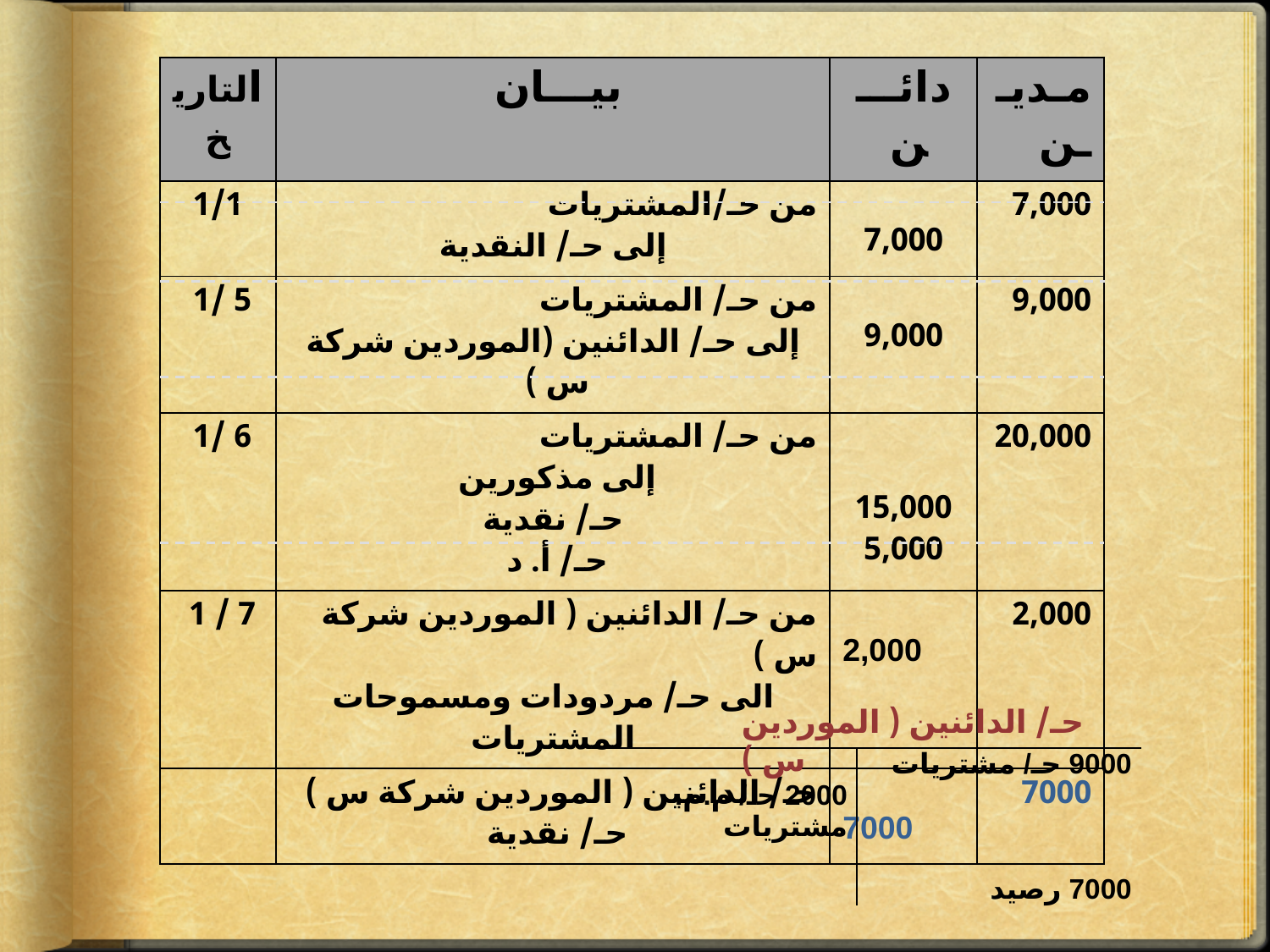

| التاريخ | بيـــان | دائـــن | مـديــن |
| --- | --- | --- | --- |
| 1/1 | من حـ/المشتريات إلى حـ/ النقدية | 7,000 | 7,000 |
| 5 /1 | من حـ/ المشتريات إلى حـ/ الدائنين (الموردين شركة س ) | 9,000 | 9,000 |
| 6 /1 | من حـ/ المشتريات إلى مذكورين حـ/ نقدية حـ/ أ. د | 15,000 5,000 | 20,000 |
| 7 / 1 | من حـ/ الدائنين ( الموردين شركة س ) الى حـ/ مردودات ومسموحات المشتريات | 2,000 | 2,000 |
|  | حـ/ الدائنين ( الموردين شركة س ) حـ/ نقدية | 7000 | 7000 |
حـ/ الدائنين ( الموردين س )
|  | 9000 حـ/ مشتريات |
| --- | --- |
| 2000 حـ/ م.م. مشتريات |  |
|  |  |
|  | 7000 رصيد |